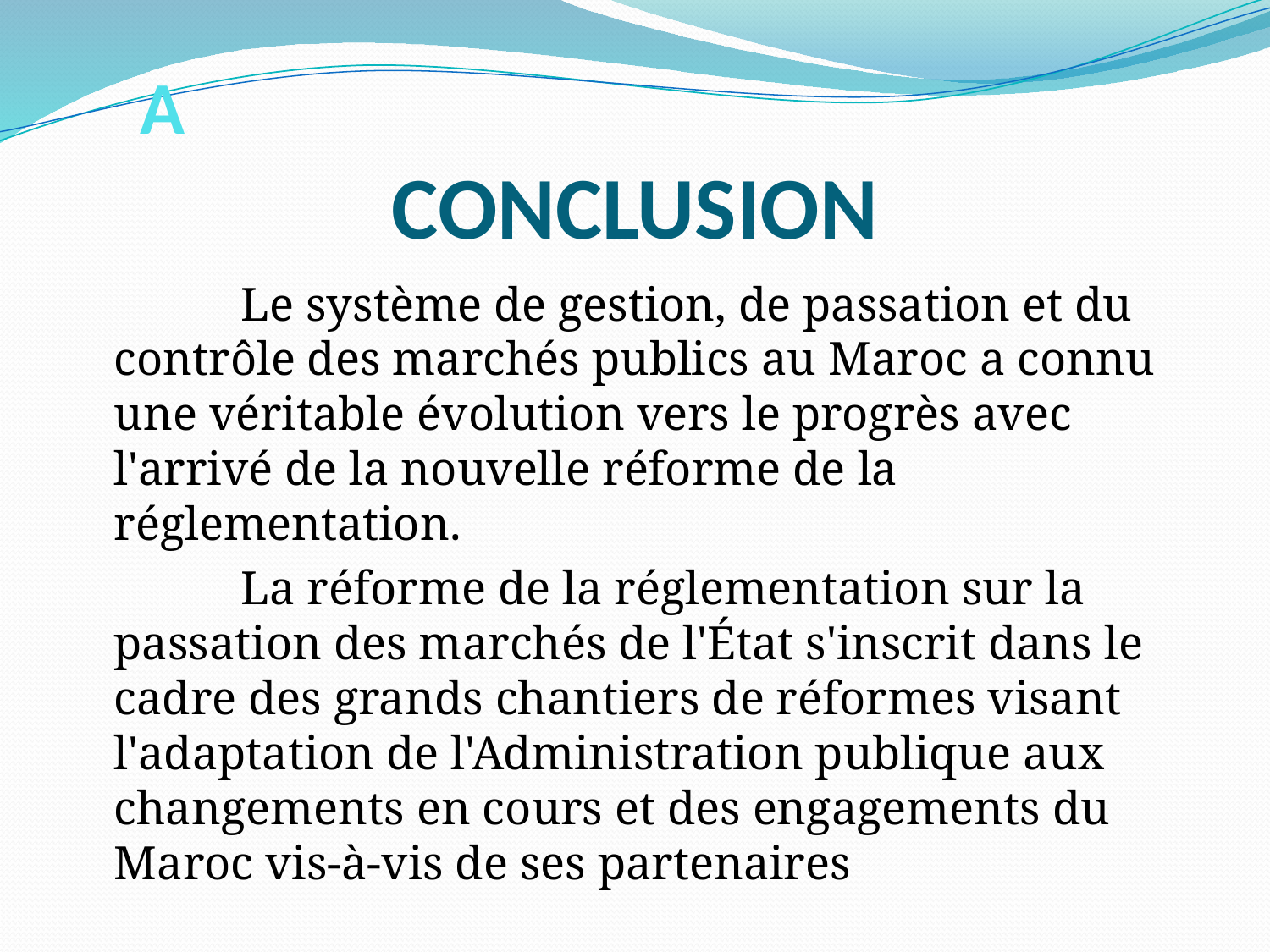

A
# CONCLUSION
		Le système de gestion, de passation et du contrôle des marchés publics au Maroc a connu une véritable évolution vers le progrès avec l'arrivé de la nouvelle réforme de la réglementation.
		La réforme de la réglementation sur la passation des marchés de l'État s'inscrit dans le cadre des grands chantiers de réformes visant l'adaptation de l'Administration publique aux changements en cours et des engagements du Maroc vis-à-vis de ses partenaires